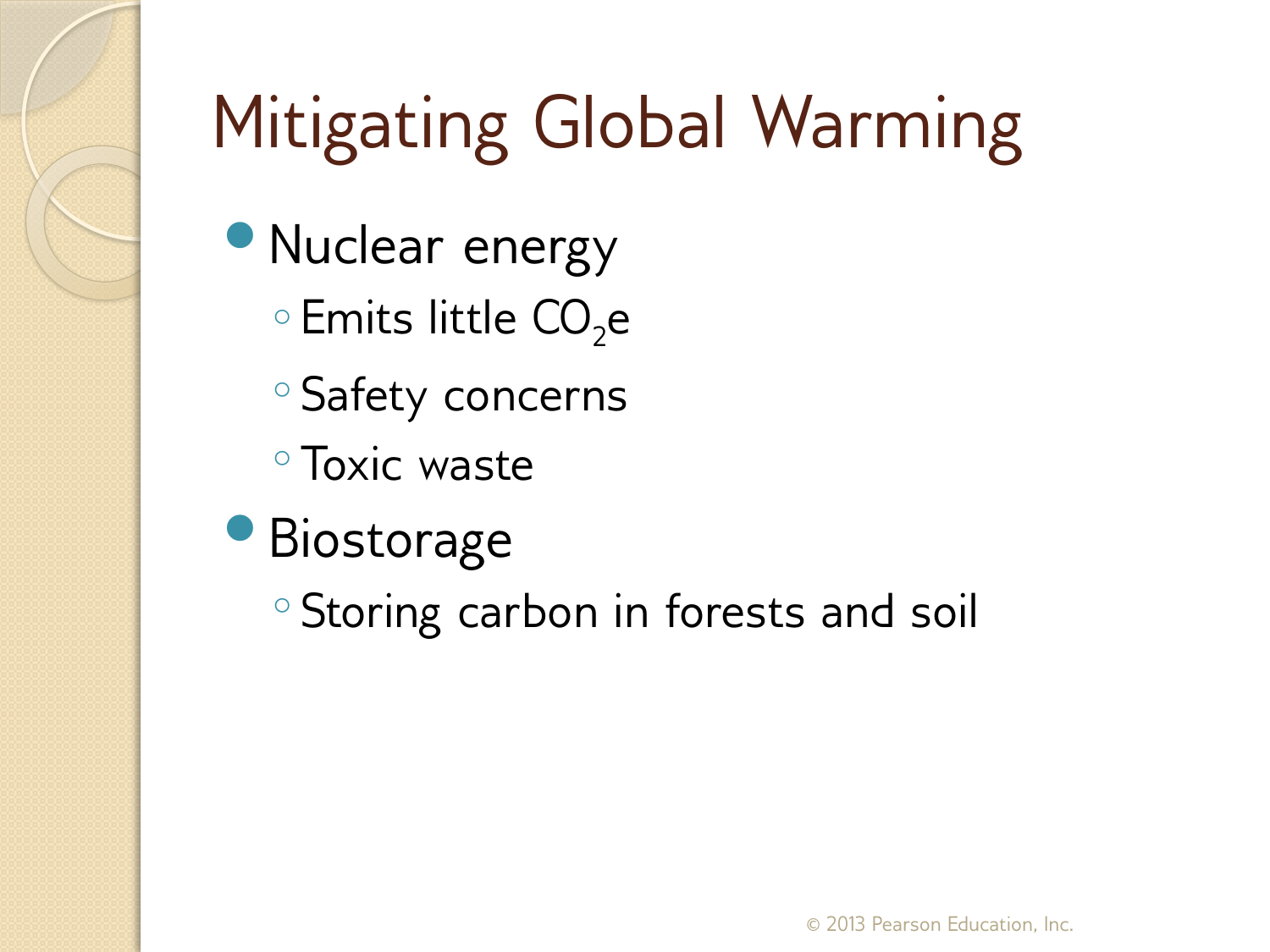

# Mitigating Global Warming
Nuclear energy
Emits little CO2e
Safety concerns
Toxic waste
Biostorage
Storing carbon in forests and soil
© 2013 Pearson Education, Inc.